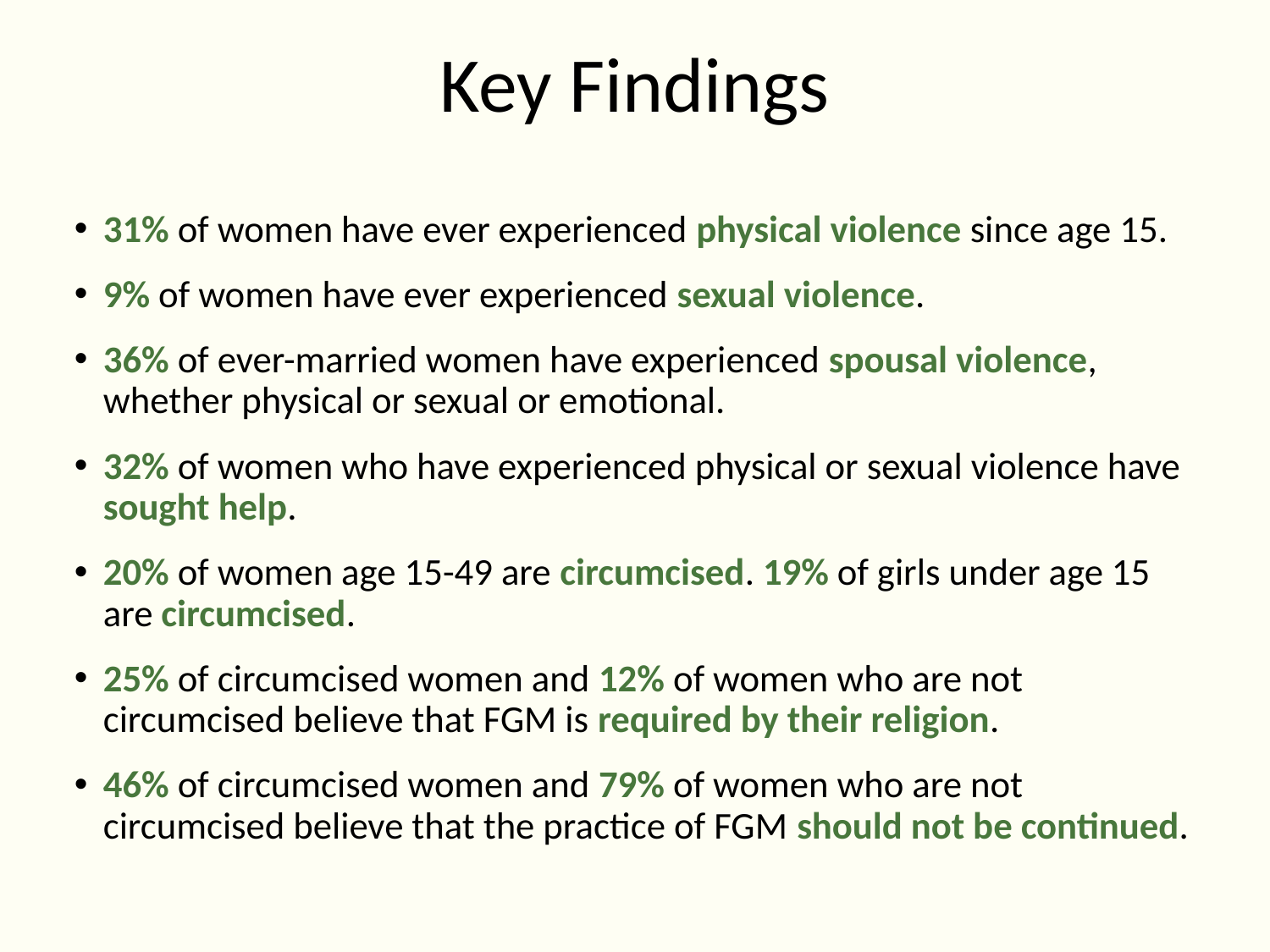

# Key Findings
31% of women have ever experienced physical violence since age 15.
9% of women have ever experienced sexual violence.
36% of ever-married women have experienced spousal violence, whether physical or sexual or emotional.
32% of women who have experienced physical or sexual violence have sought help.
20% of women age 15-49 are circumcised. 19% of girls under age 15 are circumcised.
25% of circumcised women and 12% of women who are not circumcised believe that FGM is required by their religion.
46% of circumcised women and 79% of women who are not circumcised believe that the practice of FGM should not be continued.